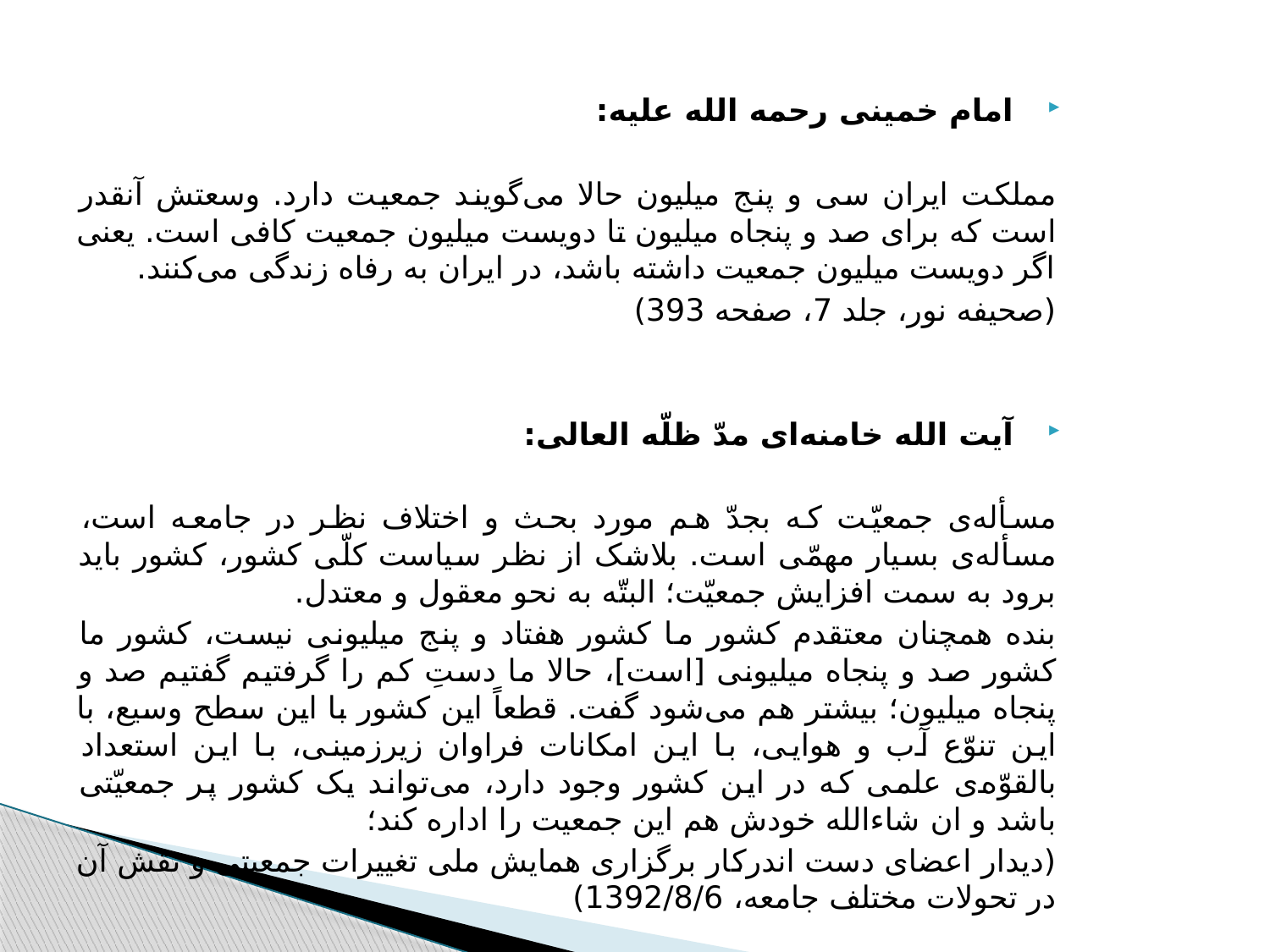

امام خمینی رحمه الله علیه:

مملکت ایران سی و پنج میلیون حالا می‌گویند جمعیت دارد. وسعتش آنقدر است که برای صد و پنجاه میلیون تا دویست میلیون جمعیت کافی است. یعنی اگر دویست میلیون جمعیت داشته باشد، در ایران به رفاه زندگی می‌کنند.
(صحیفه نور، جلد 7، صفحه 393)

آیت الله خامنه‌ای مدّ ظلّه العالی:

مسأله‌ی جمعیّت که بجدّ هم مورد بحث و اختلاف نظر در جامعه است، مسأله‌ی بسیار مهمّی است. بلاشک از نظر سیاست کلّی کشور، کشور باید برود به سمت افزایش جمعیّت؛ البتّه به نحو معقول و معتدل.
بنده همچنان معتقدم کشور ما کشور هفتاد و پنج میلیونی نیست، کشور ما کشور صد و پنجاه میلیونی [است]، حالا ما دستِ کم را گرفتیم گفتیم صد و پنجاه میلیون؛ بیشتر هم می‌شود گفت. قطعاً این کشور با این سطح وسیع، با این تنوّع آب و هوایی، با این امکانات فراوان زیرزمینی، با این استعداد بالقوّه‌ی علمی که در این کشور وجود دارد، می‌تواند یک کشور پر جمعیّتی باشد و ان‌ شاءالله خودش هم این جمعیت را اداره کند؛
(دیدار اعضای دست اندرکار برگزاری همایش ملی تغییرات جمعیتی و نقش آن در تحولات مختلف جامعه، 1392/8/6)